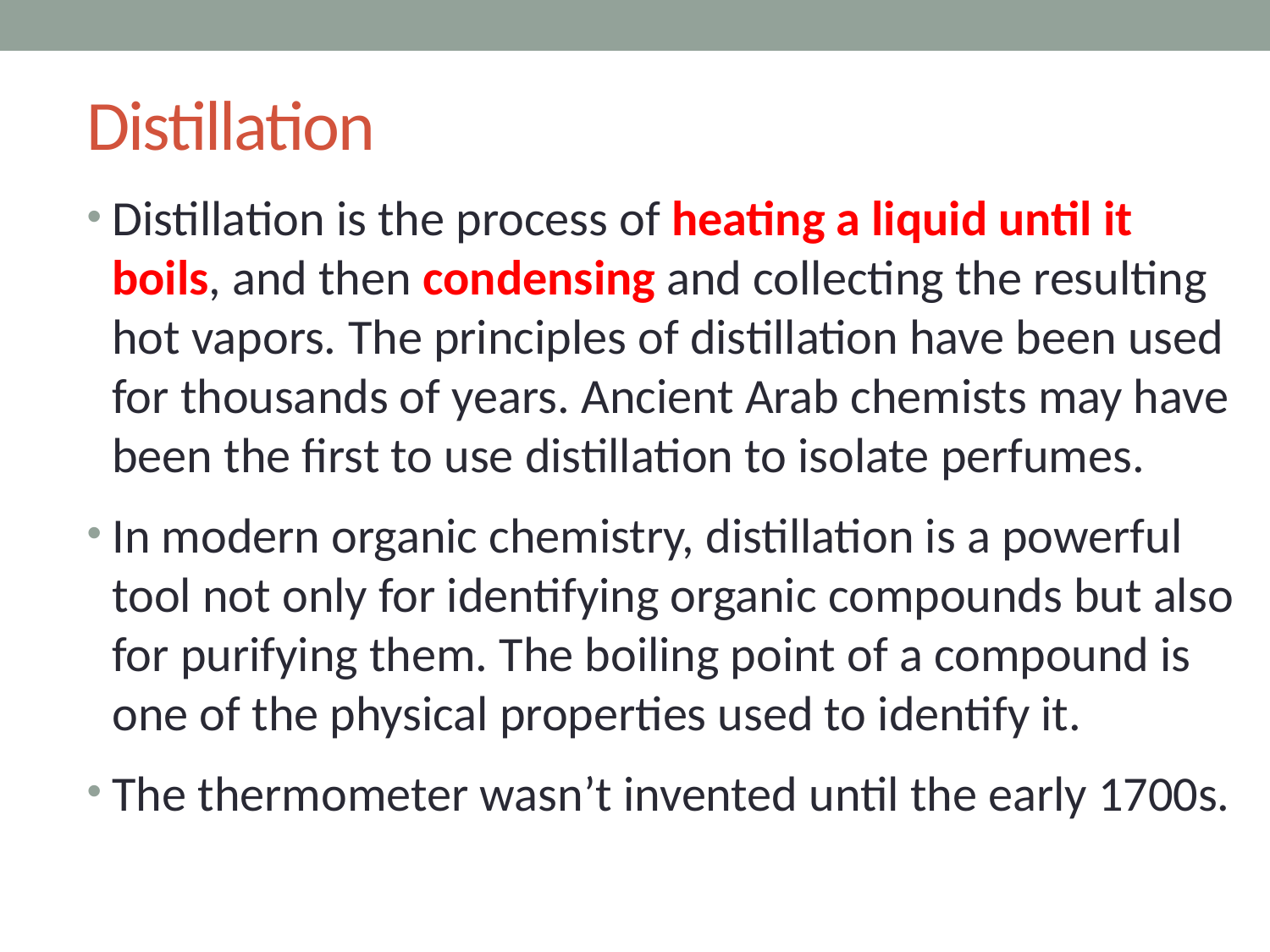

# Distillation
Distillation is the process of heating a liquid until it boils, and then condensing and collecting the resulting hot vapors. The principles of distillation have been used for thousands of years. Ancient Arab chemists may have been the first to use distillation to isolate perfumes.
In modern organic chemistry, distillation is a powerful tool not only for identifying organic compounds but also for purifying them. The boiling point of a compound is one of the physical properties used to identify it.
The thermometer wasn’t invented until the early 1700s.